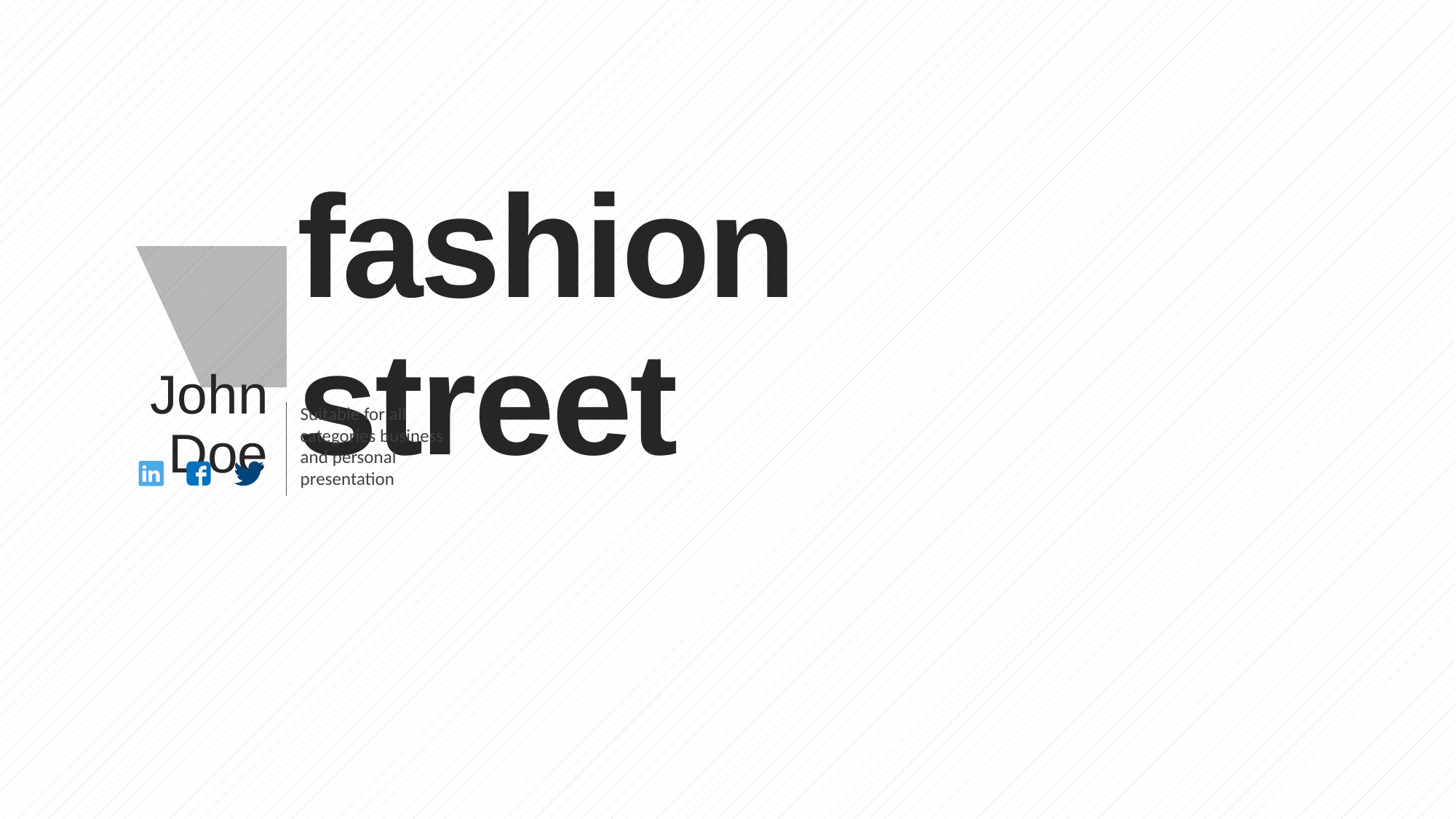

fashion street
John Doe
Suitable for all categories business and personal presentation